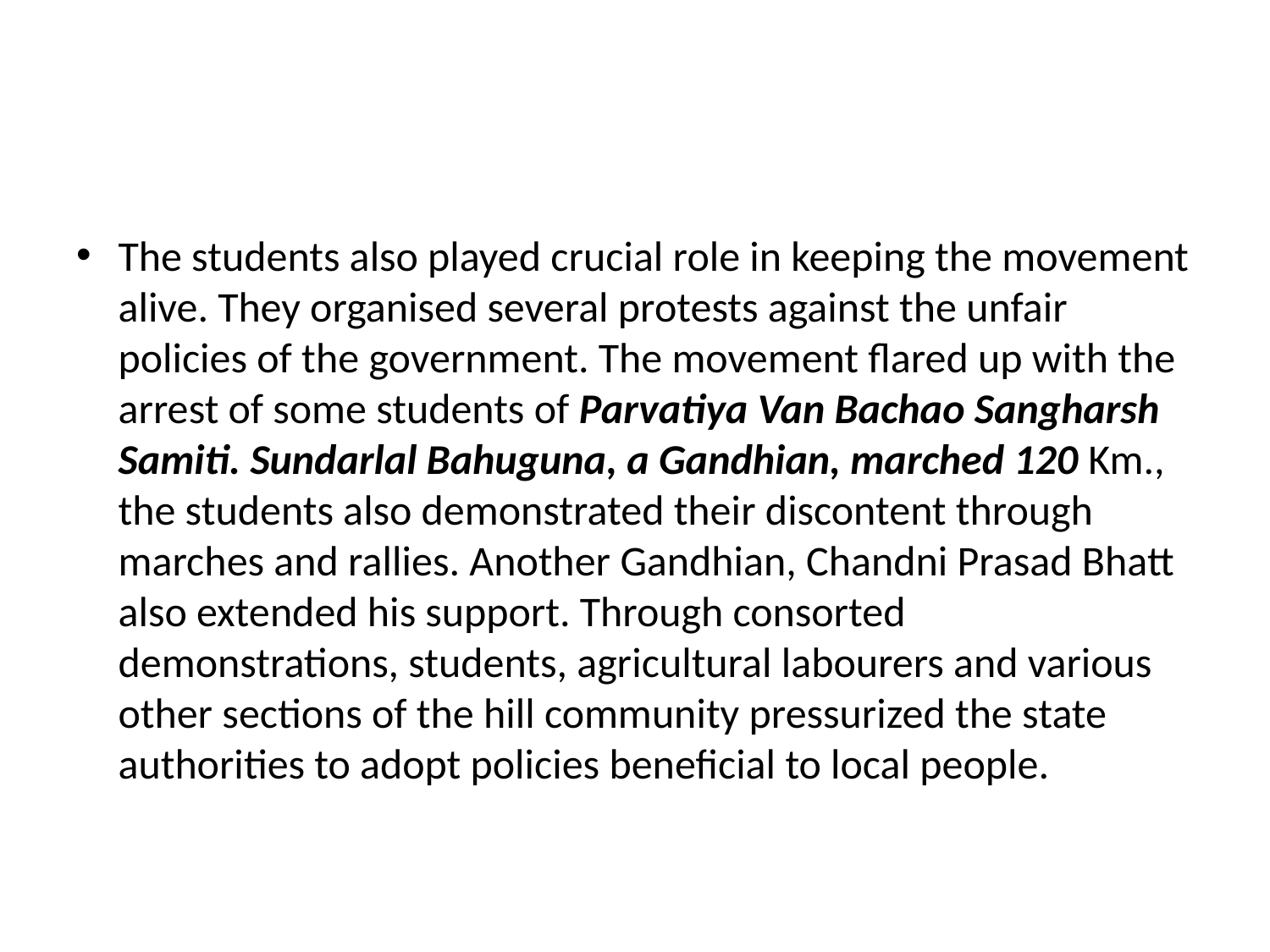

#
The students also played crucial role in keeping the movement alive. They organised several protests against the unfair policies of the government. The movement flared up with the arrest of some students of Parvatiya Van Bachao Sangharsh Samiti. Sundarlal Bahuguna, a Gandhian, marched 120 Km., the students also demonstrated their discontent through marches and rallies. Another Gandhian, Chandni Prasad Bhatt also extended his support. Through consorted demonstrations, students, agricultural labourers and various other sections of the hill community pressurized the state authorities to adopt policies beneficial to local people.